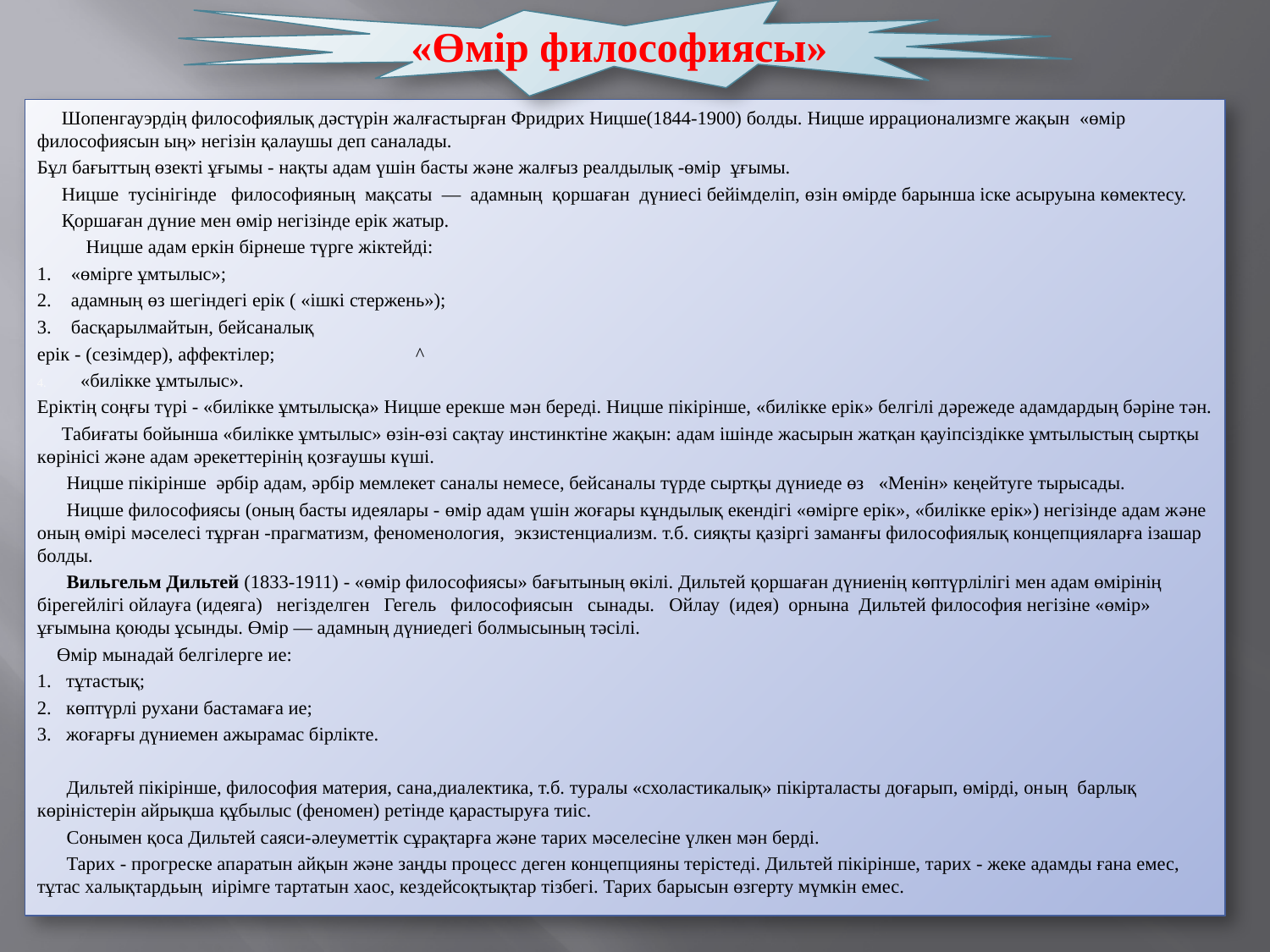

«Өмір философиясы»
     Шопенгауэрдің философиялық дәстүрін жалғастырған Фридрих Ницше(1844-1900) болды. Ницше иррационализмге жақын  «өмір философиясын ың» негізін қалаушы деп саналады.
Бұл бағыттың өзекті ұғымы - нақты адам үшін басты және жалғыз реалдылық -өмір  ұғымы.
     Ницше  тусінігінде   философияның  мақсаты  —  адамның  қоршаған  дүниесі бейімделіп, өзін өмірде барынша іске асыруына көмектесу.
     Қоршаған дүние мен өмір негізінде ерік жатыр.
          Ницше адам еркін бірнеше түрге жіктейді:
1.    «өмірге ұмтылыс»;
2.    адамның өз шегіндегі ерік ( «ішкі стержень»);
3.    басқарылмайтын, бейсаналық
ерік - (сезімдер), аффектілер;                             ^
«билікке ұмтылыс».
Еріктің соңғы түрі - «билікке ұмтылысқа» Ницше ерекше мән береді. Ницше пікірінше, «билікке ерік» белгілі дәрежеде адамдардың бәріне тән.
     Табиғаты бойынша «билікке ұмтылыс» өзін-өзі сақтау инстинктіне жақын: адам ішінде жасырын жатқан қауіпсіздікке ұмтылыстың сыртқы көрінісі және адам әрекеттерінің қозғаушы күші.
      Ницше пікірінше  әрбір адам, әрбір мемлекет саналы немесе, бейсаналы түрде сыртқы дүниеде өз   «Менін» кеңейтуге тырысады.
      Ницше философиясы (оның басты идеялары - өмір адам үшін жоғары кұндылық екендігі «өмірге ерік», «билікке ерік») негізінде адам және оның өмірі мәселесі тұрған -прагматизм, феноменология,  экзистенциализм. т.б. сияқты қазіргі заманғы философиялық концепцияларға ізашар болды.
      Вильгельм Дильтей (1833-1911) - «өмір философиясы» бағытының өкілі. Дильтей қоршаған дүниенің көптүрлілігі мен адам өмірінің бірегейлігі ойлауға (идеяга)   негізделген   Гегель   философиясын   сынады.   Ойлау  (идея)  орнына  Дильтей философия негізіне «өмір» ұғымына қоюды ұсынды. Өмір — адамның дүниедегі болмысының тәсілі.
    Өмір мынадай белгілерге ие:
1.   тұтастық;
2.   көптүрлі рухани бастамаға ие;
3.   жоғарғы дүниемен ажырамас бірлікте.

      Дильтей пікірінше, философия материя, сана,диалектика, т.б. туралы «схоластикалық» пікірталасты доғарып, өмірді, оның  барлық көріністерін айрықша құбылыс (феномен) ретінде қарастыруға тиіс.
      Сонымен қоса Дильтей саяси-әлеуметтік сұрақтарға және тарих мәселесіне үлкен мән берді.
      Тарих - прогреске апаратын айқын және заңды процесс деген концепцияны терістеді. Дильтей пікірінше, тарих - жеке адамды ғана емес, тұтас халықтардьың  иірімге тартатын хаос, кездейсоқтықтар тізбегі. Тарих барысын өзгерту мүмкін емес.

#